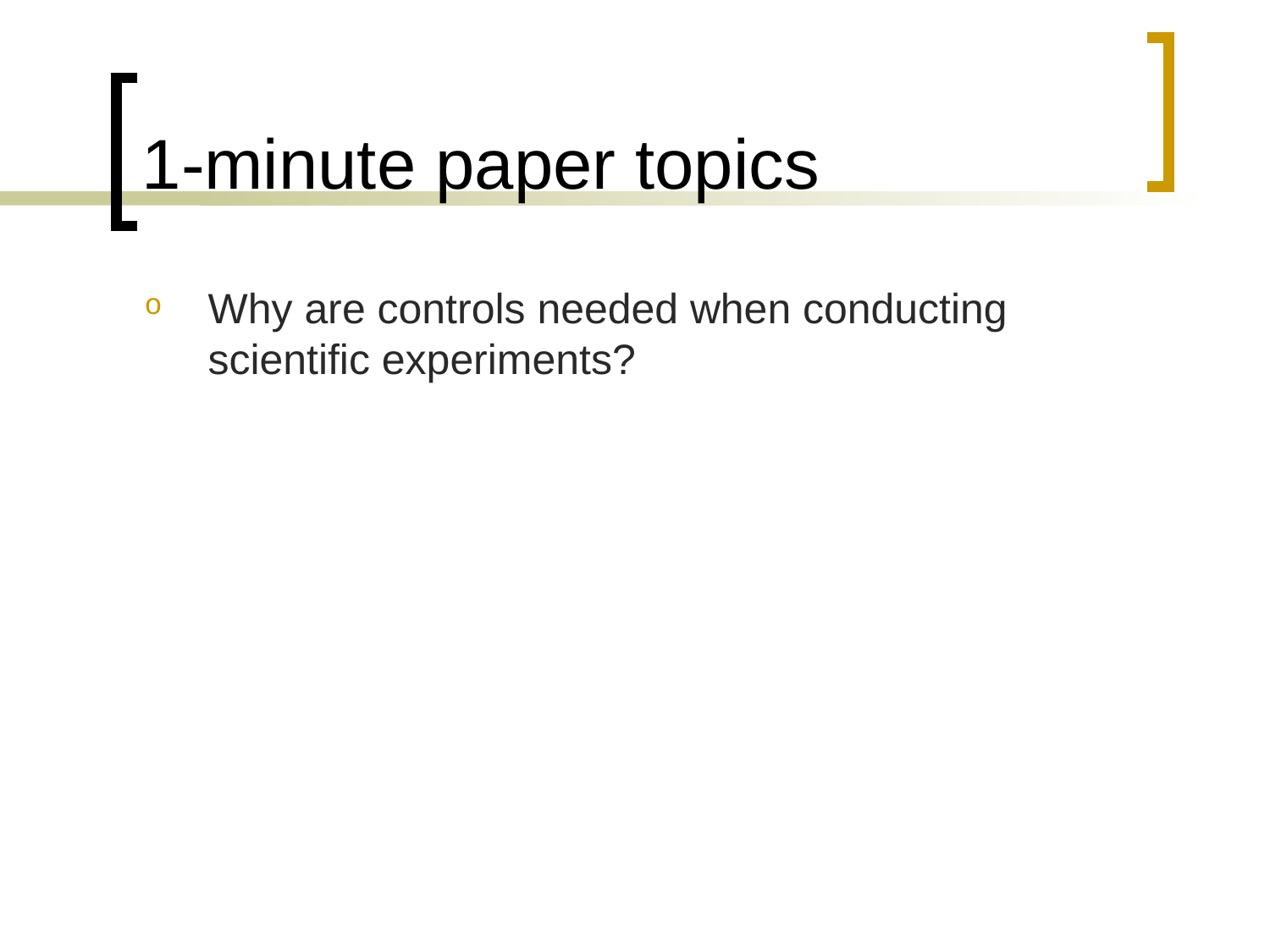

# 1-minute paper topics
Why are controls needed when conducting scientific experiments?